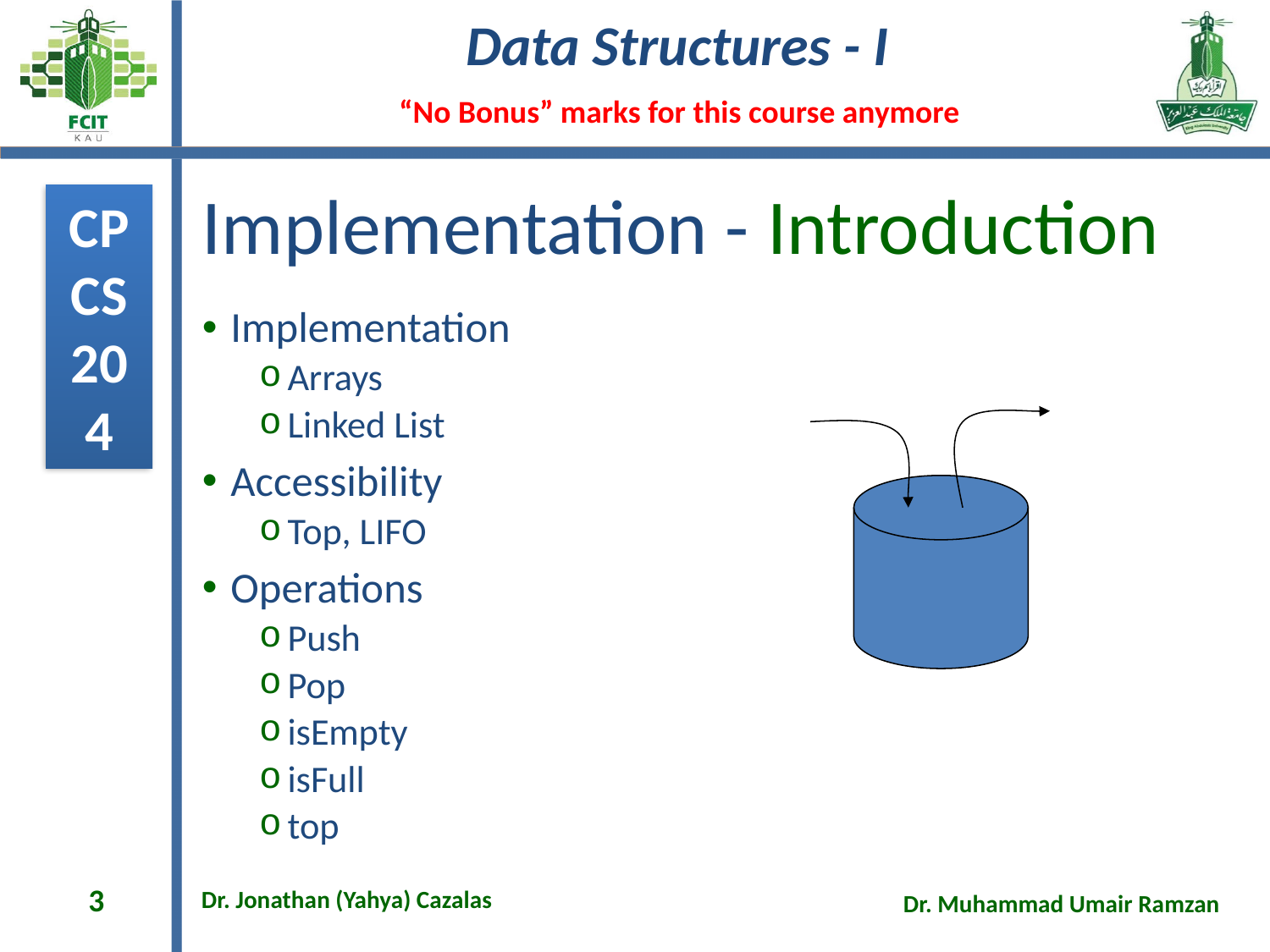

# Implementation - Introduction
Implementation
Arrays
Linked List
Accessibility
Top, LIFO
Operations
Push
Pop
isEmpty
isFull
top

3